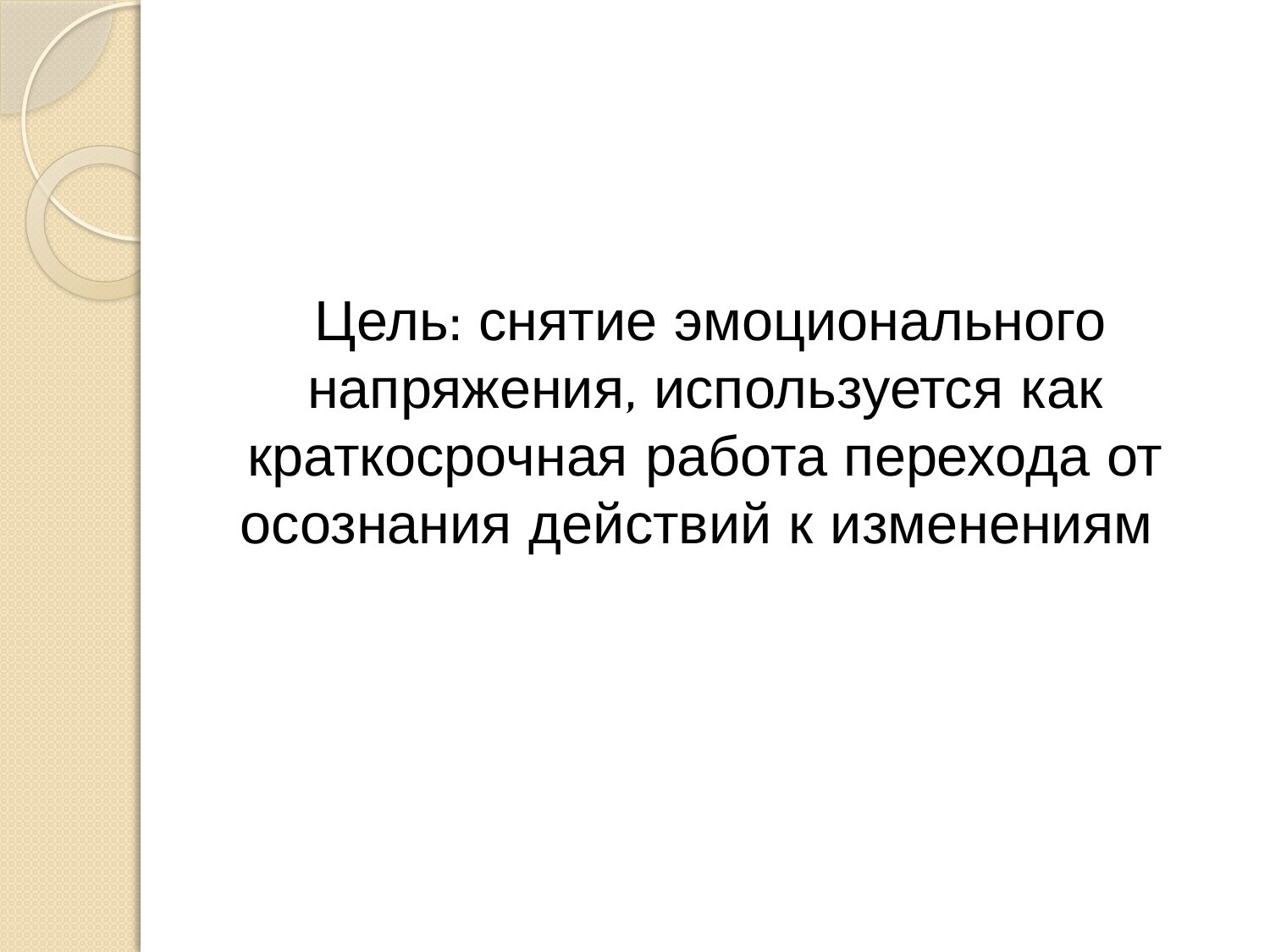

Цель: снятие эмоционального напряжения, используется как краткосрочная работа перехода от осознания действий к изменениям